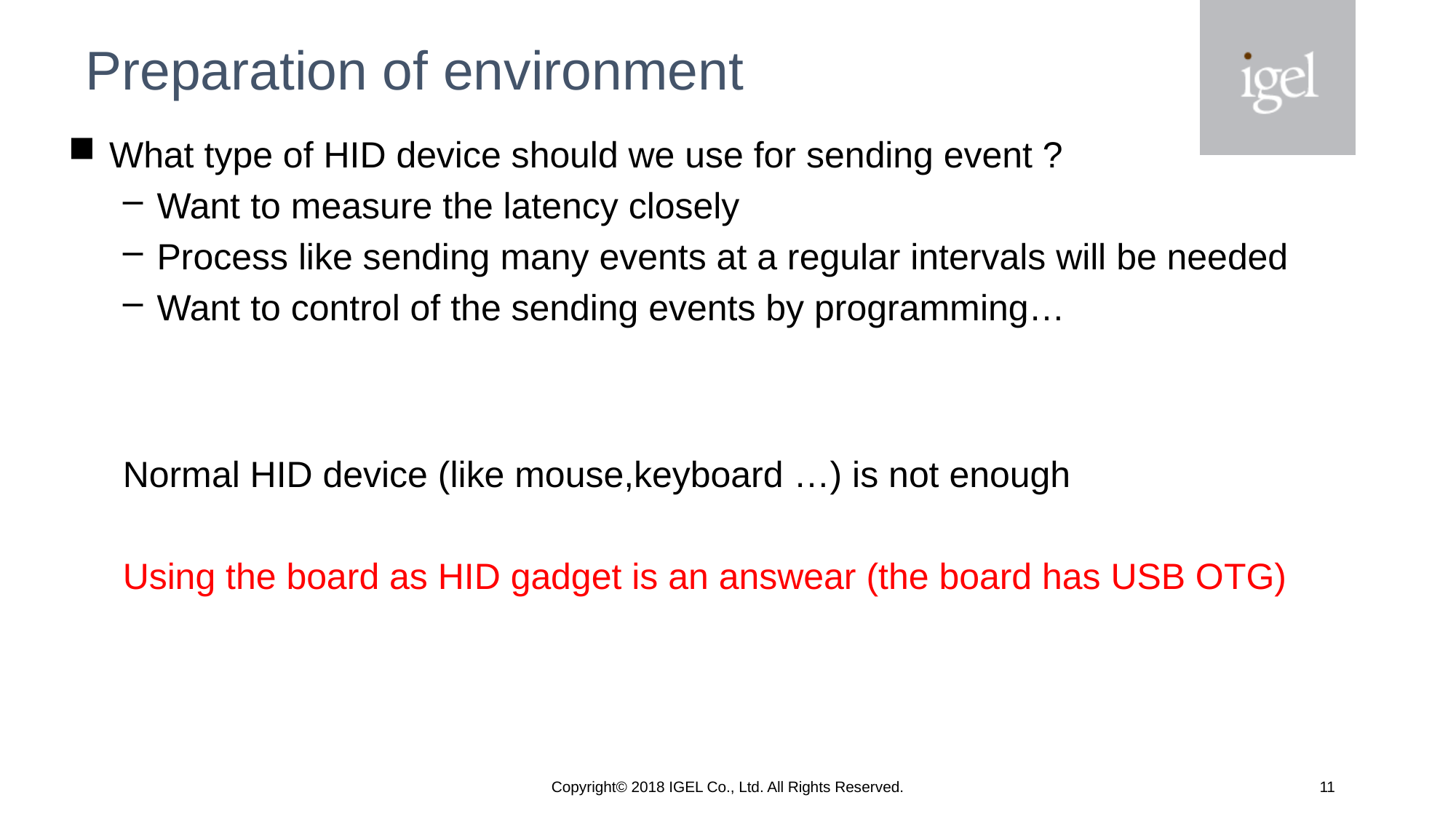

# Preparation of environment
What type of HID device should we use for sending event ?
Want to measure the latency closely
Process like sending many events at a regular intervals will be needed
Want to control of the sending events by programming…

Normal HID device (like mouse,keyboard …) is not enough

Using the board as HID gadget is an answear (the board has USB OTG)
Copyright© 2018 IGEL Co., Ltd. All Rights Reserved.
11